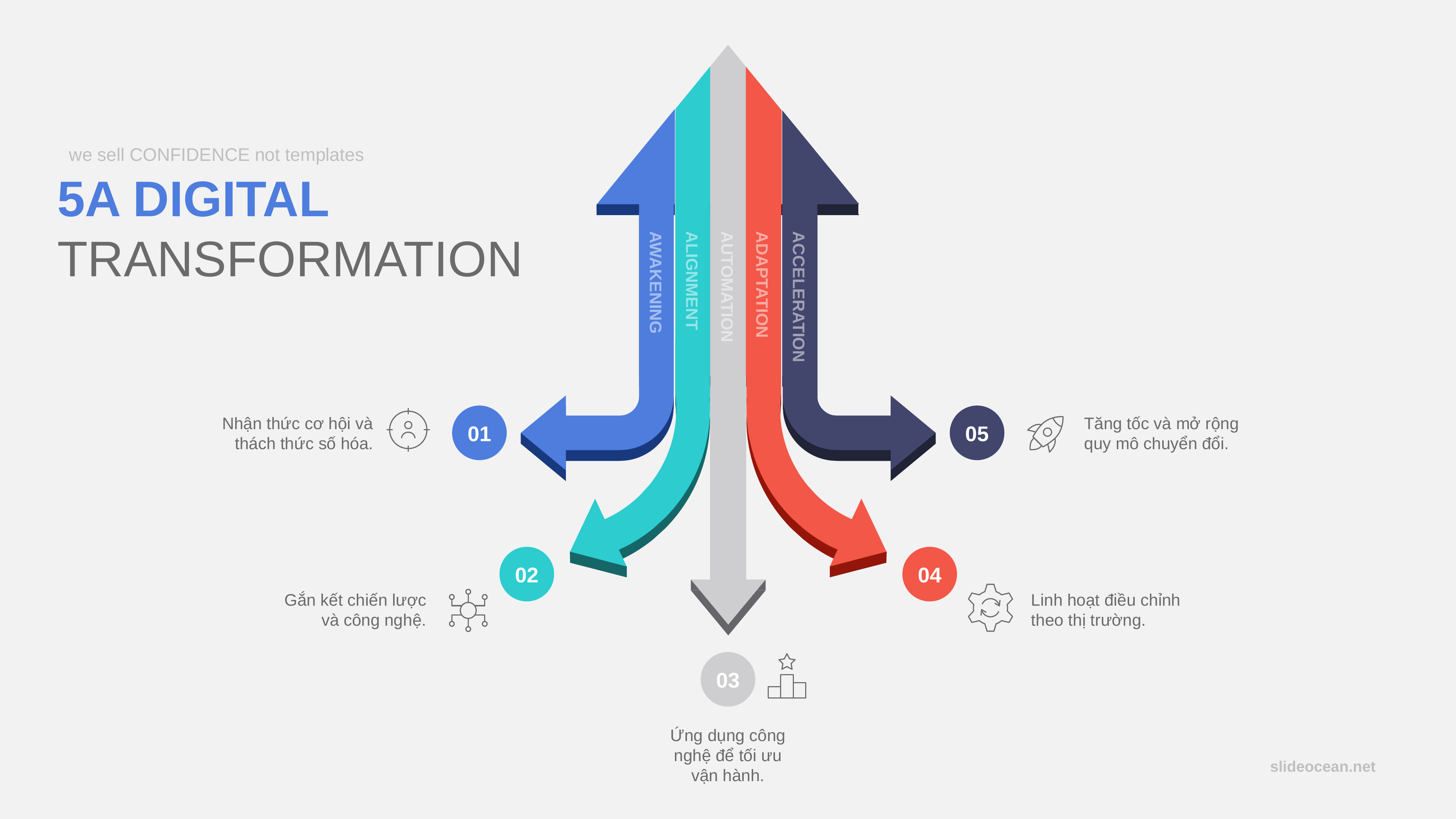

we sell CONFIDENCE not templates
5A DIGITAL
TRANSFORMATION

AWAKENING
ALIGNMENT
AUTOMATION
ADAPTATION
ACCELERATION
01
05

Nhận thức cơ hội và thách thức số hóa.
Tăng tốc và mở rộng quy mô chuyển đổi.

02
04

Gắn kết chiến lược và công nghệ.
Linh hoạt điều chỉnh theo thị trường.

03

Ứng dụng công nghệ để tối ưu vận hành.
slideocean.net